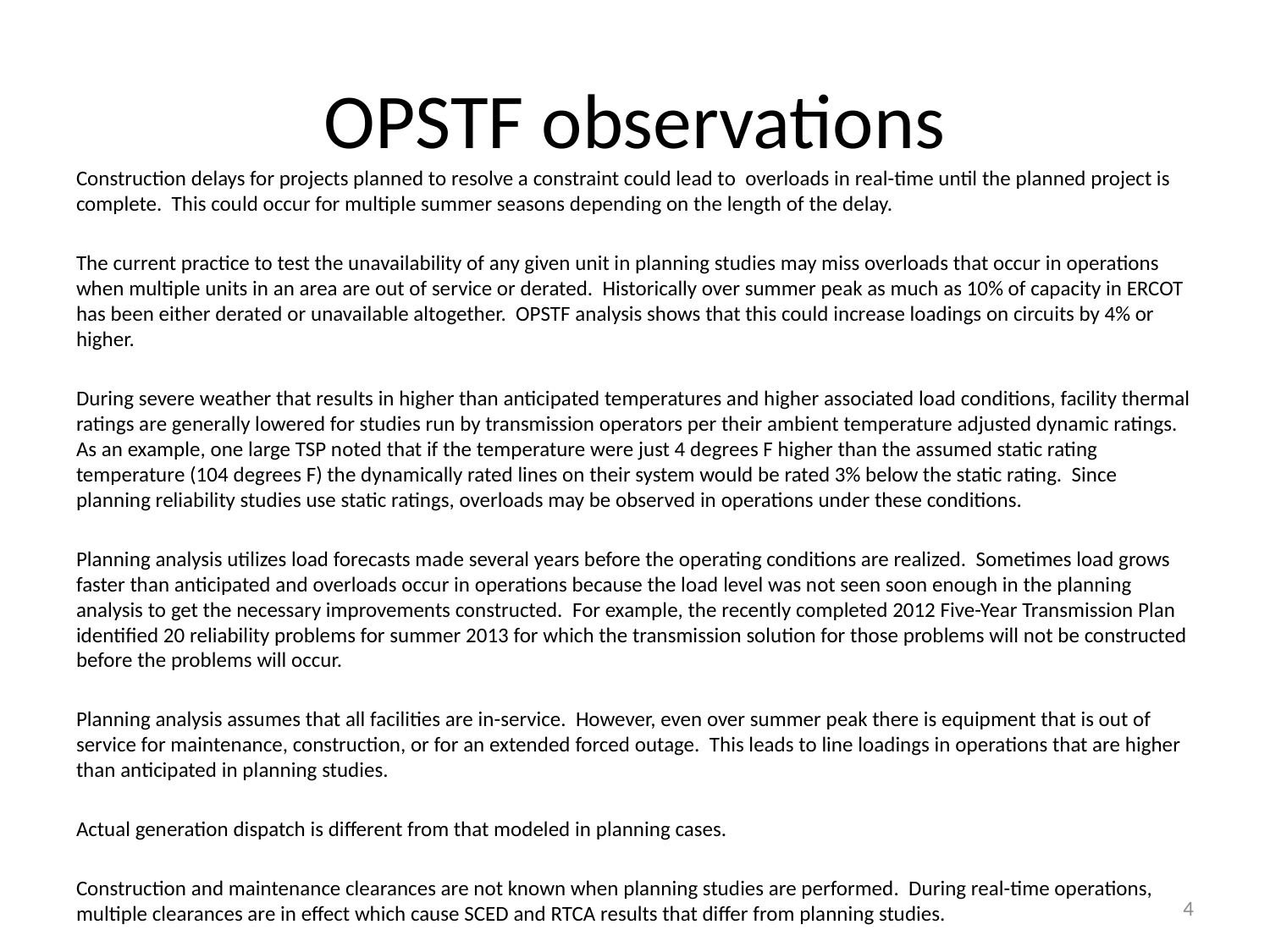

# OPSTF observations
Construction delays for projects planned to resolve a constraint could lead to  overloads in real-time until the planned project is complete.  This could occur for multiple summer seasons depending on the length of the delay.

The current practice to test the unavailability of any given unit in planning studies may miss overloads that occur in operations when multiple units in an area are out of service or derated.  Historically over summer peak as much as 10% of capacity in ERCOT has been either derated or unavailable altogether.  OPSTF analysis shows that this could increase loadings on circuits by 4% or higher.

During severe weather that results in higher than anticipated temperatures and higher associated load conditions, facility thermal ratings are generally lowered for studies run by transmission operators per their ambient temperature adjusted dynamic ratings.  As an example, one large TSP noted that if the temperature were just 4 degrees F higher than the assumed static rating temperature (104 degrees F) the dynamically rated lines on their system would be rated 3% below the static rating.  Since planning reliability studies use static ratings, overloads may be observed in operations under these conditions.

Planning analysis utilizes load forecasts made several years before the operating conditions are realized.  Sometimes load grows faster than anticipated and overloads occur in operations because the load level was not seen soon enough in the planning analysis to get the necessary improvements constructed.  For example, the recently completed 2012 Five-Year Transmission Plan identified 20 reliability problems for summer 2013 for which the transmission solution for those problems will not be constructed before the problems will occur.

Planning analysis assumes that all facilities are in-service.  However, even over summer peak there is equipment that is out of service for maintenance, construction, or for an extended forced outage.  This leads to line loadings in operations that are higher than anticipated in planning studies.

Actual generation dispatch is different from that modeled in planning cases.

Construction and maintenance clearances are not known when planning studies are performed.  During real-time operations, multiple clearances are in effect which cause SCED and RTCA results that differ from planning studies.
4